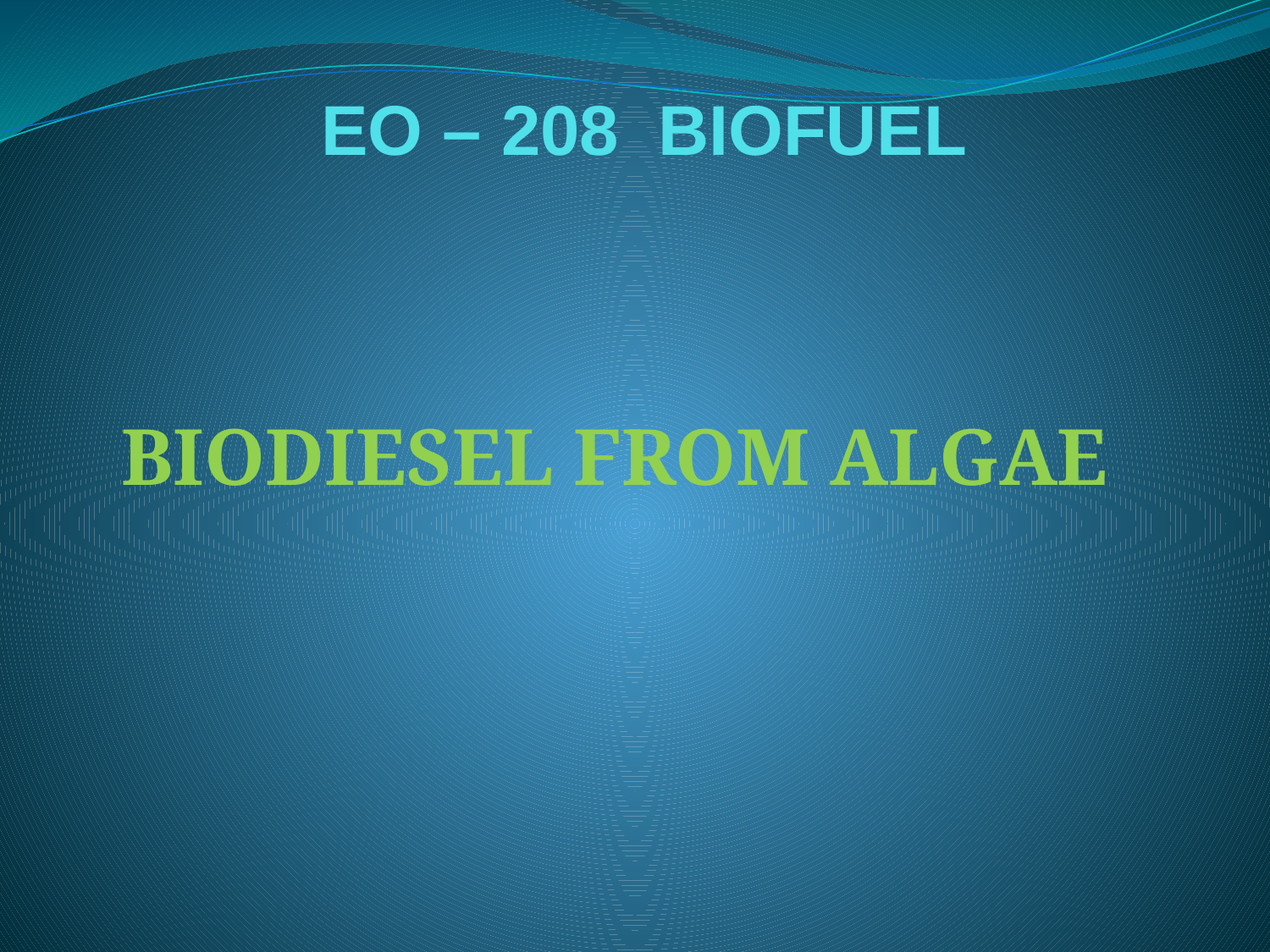

# EO – 208  BIOFUEL
BIODIESEL FROM ALGAE